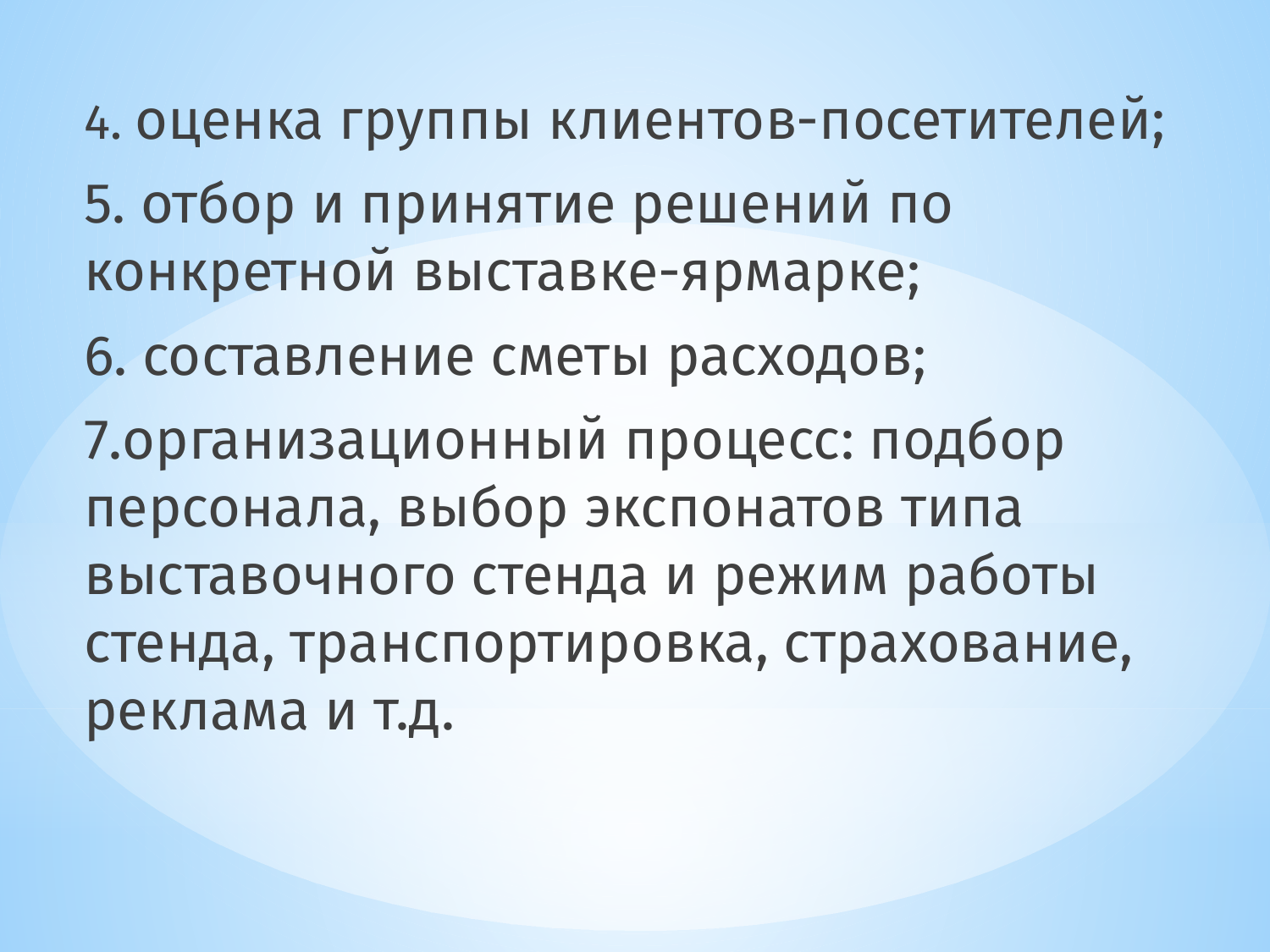

4. оценка группы клиентов-посетителей;
5. отбор и принятие решений по конкретной выставке-ярмарке;
6. составление сметы расходов;
7.организационный процесс: подбор персонала, выбор экспонатов типа выставочного стенда и режим работы стенда, транспортировка, страхование, реклама и т.д.

#